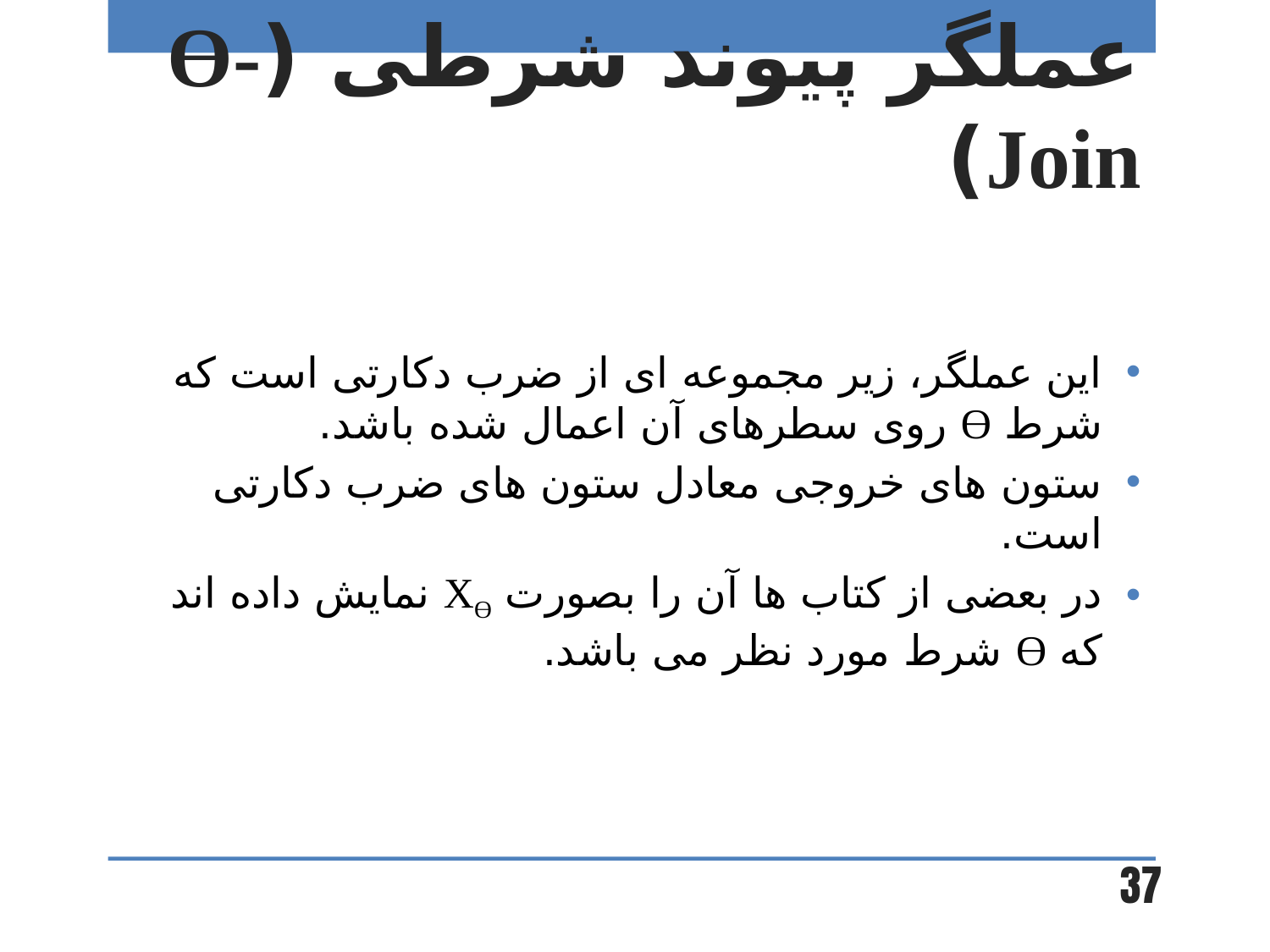

# عملگر پیوند شرطی (Ө-Join)
این عملگر، زیر مجموعه ای از ضرب دکارتی است که شرط Ө روی سطرهای آن اعمال شده باشد.
ستون های خروجی معادل ستون های ضرب دکارتی است.
در بعضی از کتاب ها آن را بصورت XӨ نمایش داده اند که Ө شرط مورد نظر می باشد.

37